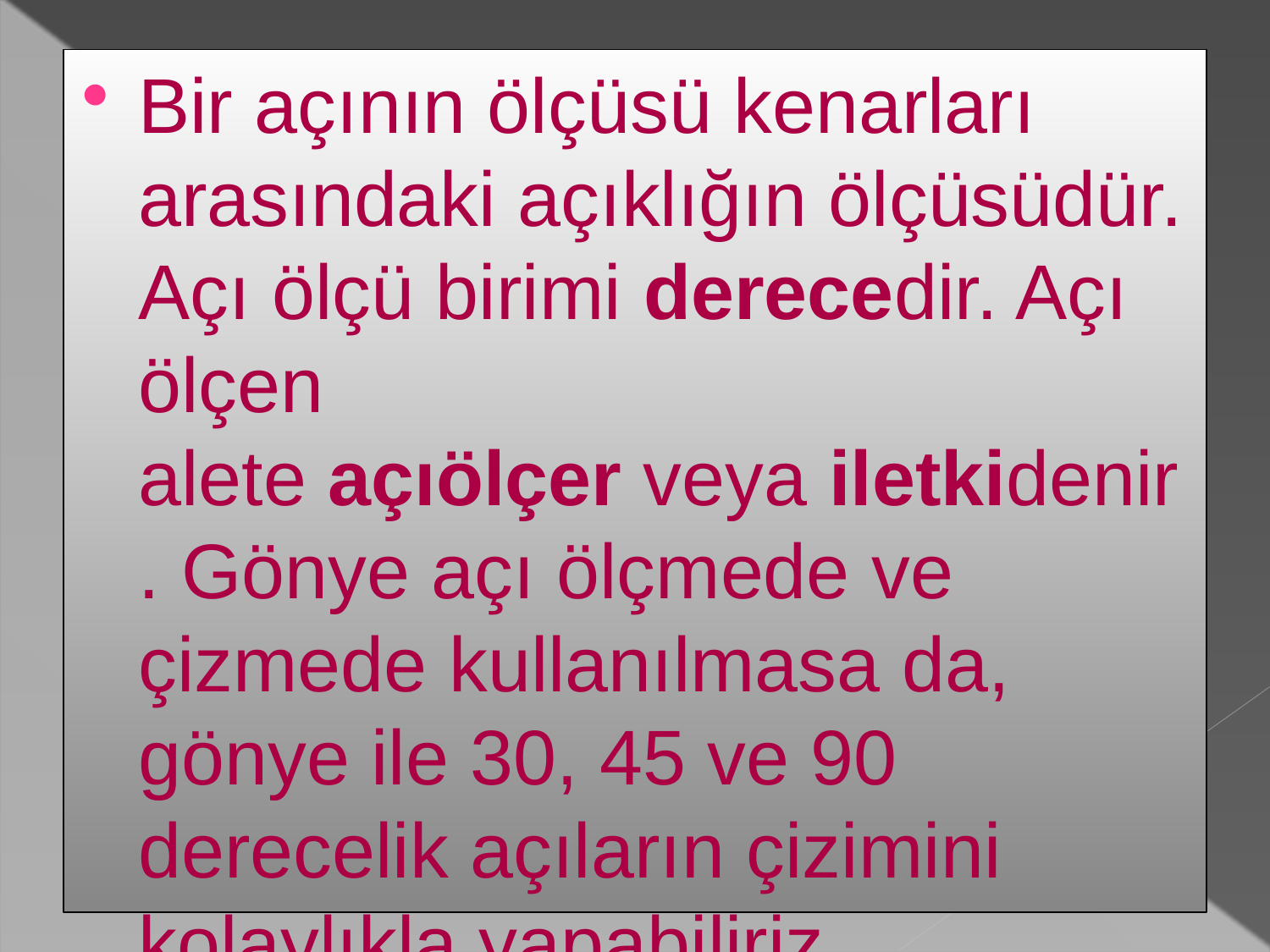

Bir açının ölçüsü kenarları arasındaki açıklığın ölçüsüdür. Açı ölçü birimi derecedir. Açı ölçen alete açıölçer veya iletkidenir. Gönye açı ölçmede ve çizmede kullanılmasa da, gönye ile 30, 45 ve 90 derecelik açıların çizimini kolaylıkla yapabiliriz.